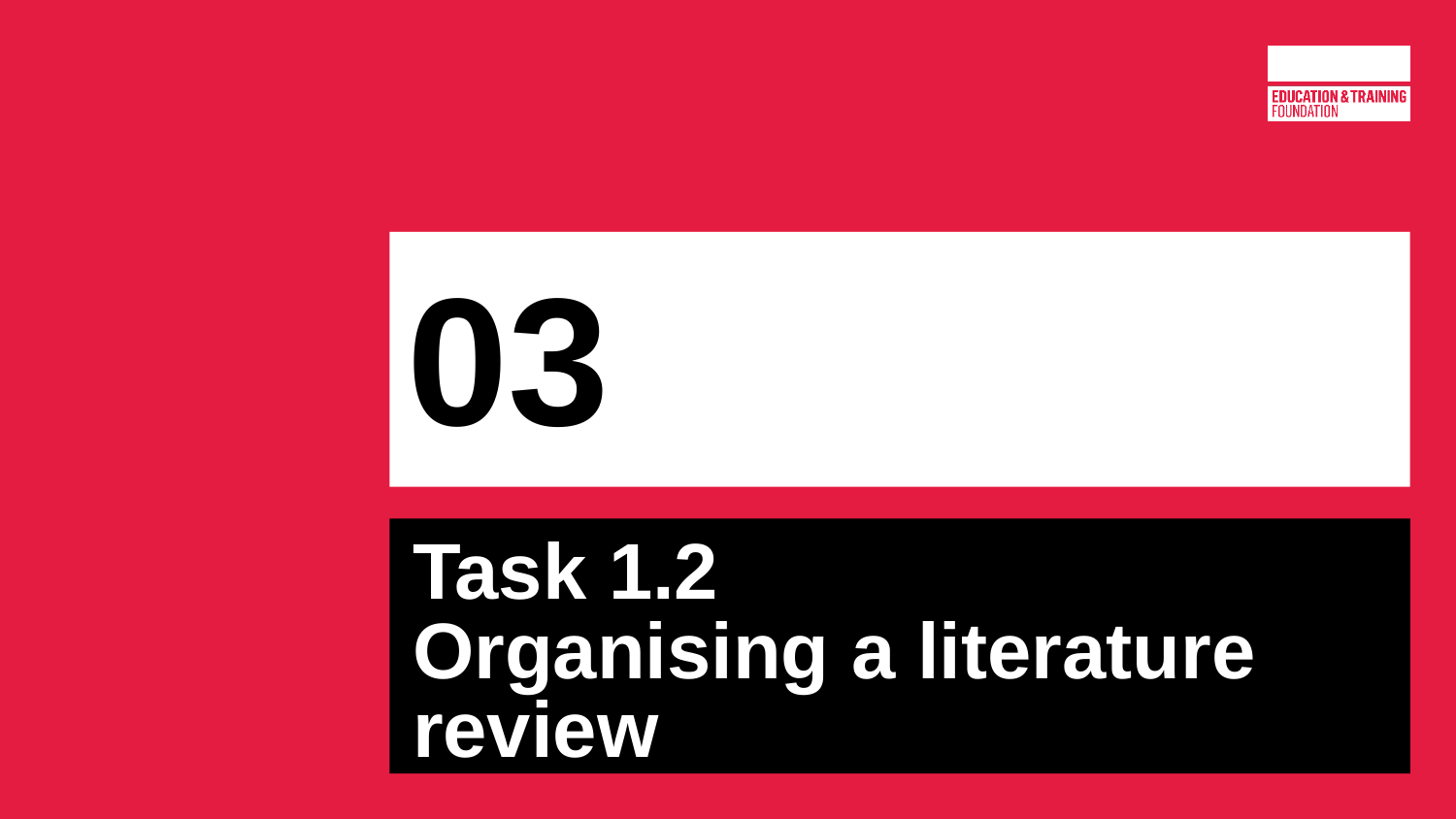

# 03
Task 1.2
Organising a literature review